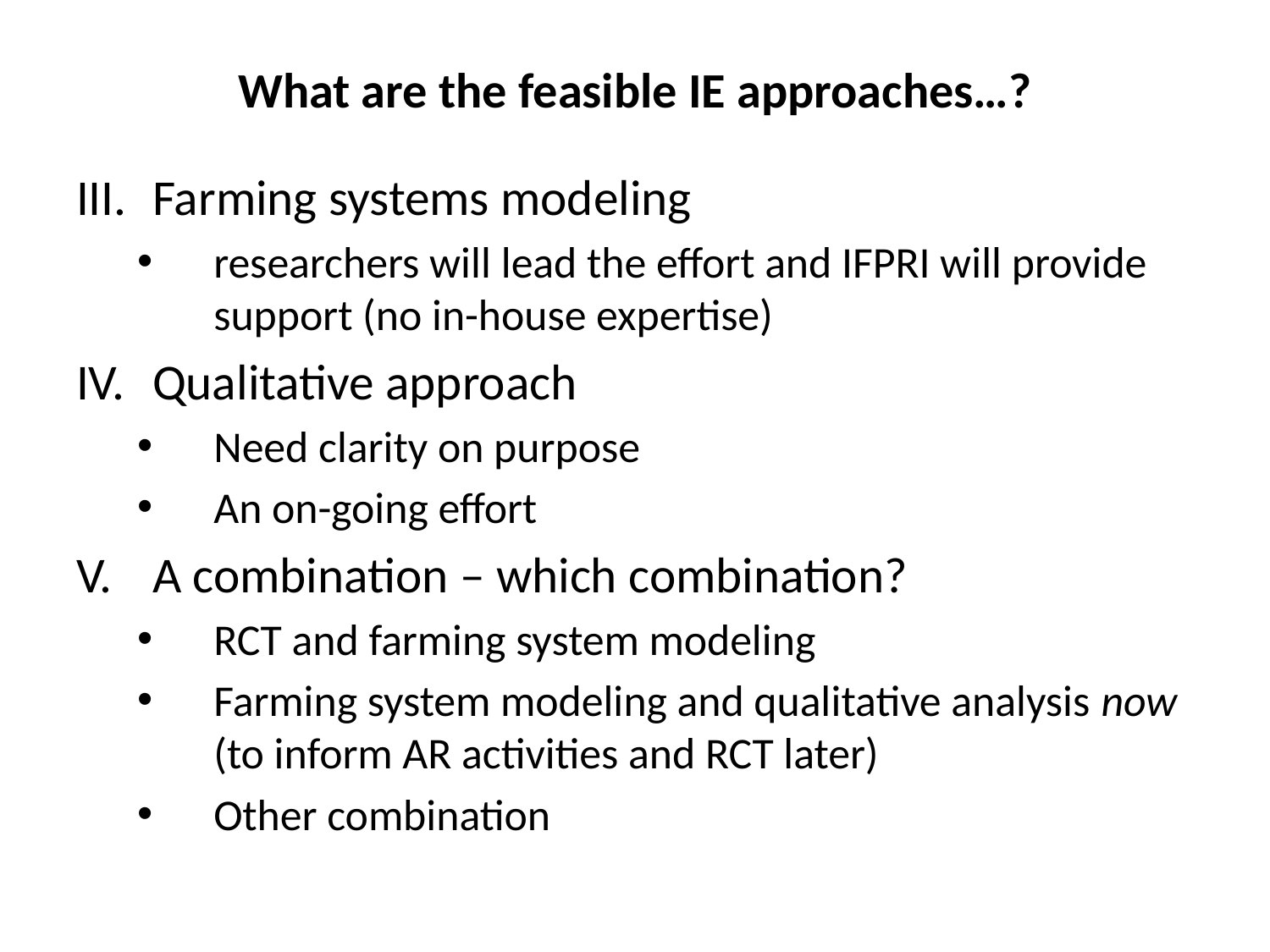

# What are the feasible IE approaches…?
Farming systems modeling
researchers will lead the effort and IFPRI will provide support (no in-house expertise)
Qualitative approach
Need clarity on purpose
An on-going effort
A combination – which combination?
RCT and farming system modeling
Farming system modeling and qualitative analysis now (to inform AR activities and RCT later)
Other combination